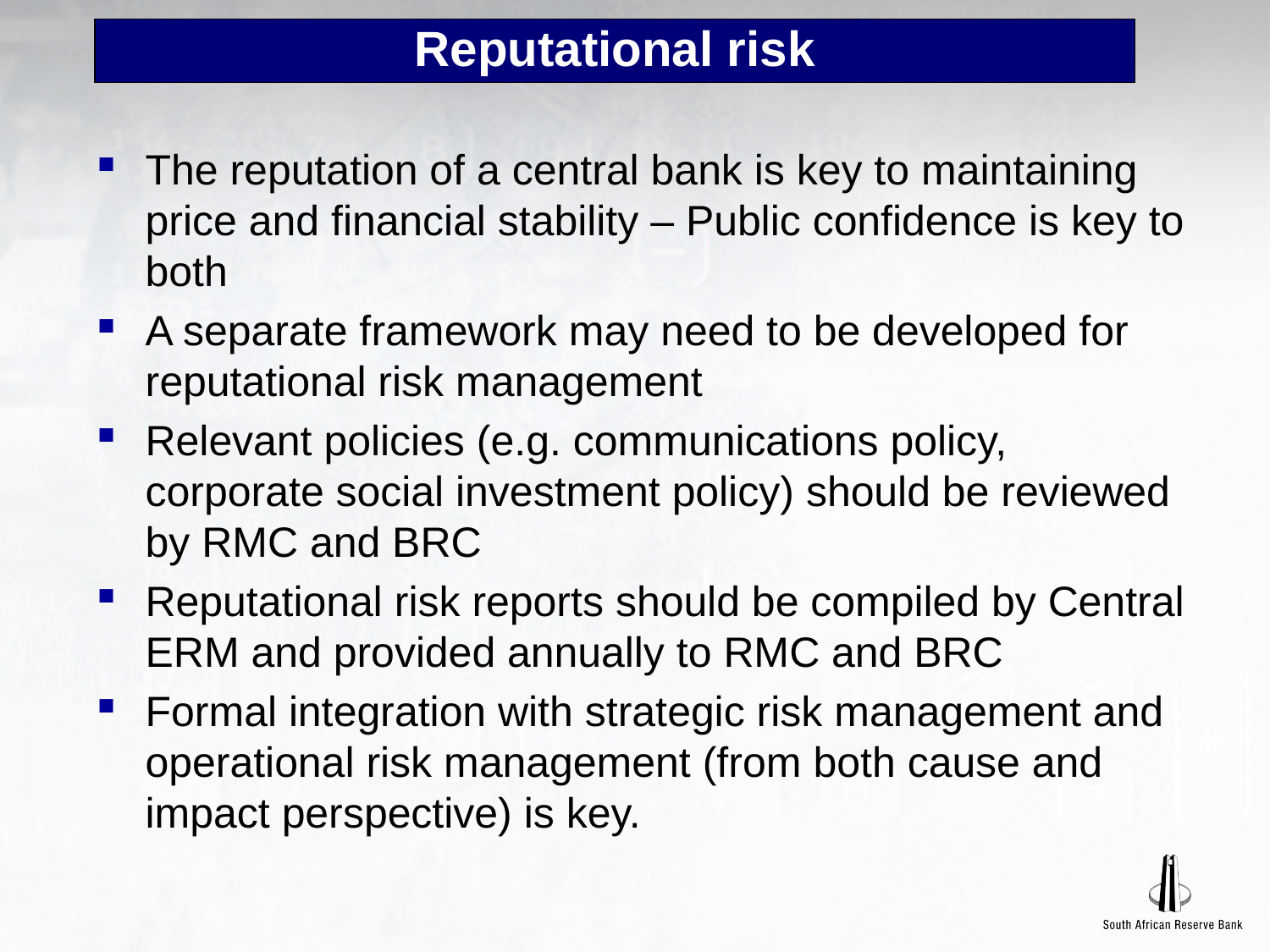

# Reputational risk
The reputation of a central bank is key to maintaining price and financial stability – Public confidence is key to both
A separate framework may need to be developed for reputational risk management
Relevant policies (e.g. communications policy, corporate social investment policy) should be reviewed by RMC and BRC
Reputational risk reports should be compiled by Central ERM and provided annually to RMC and BRC
Formal integration with strategic risk management and operational risk management (from both cause and impact perspective) is key.